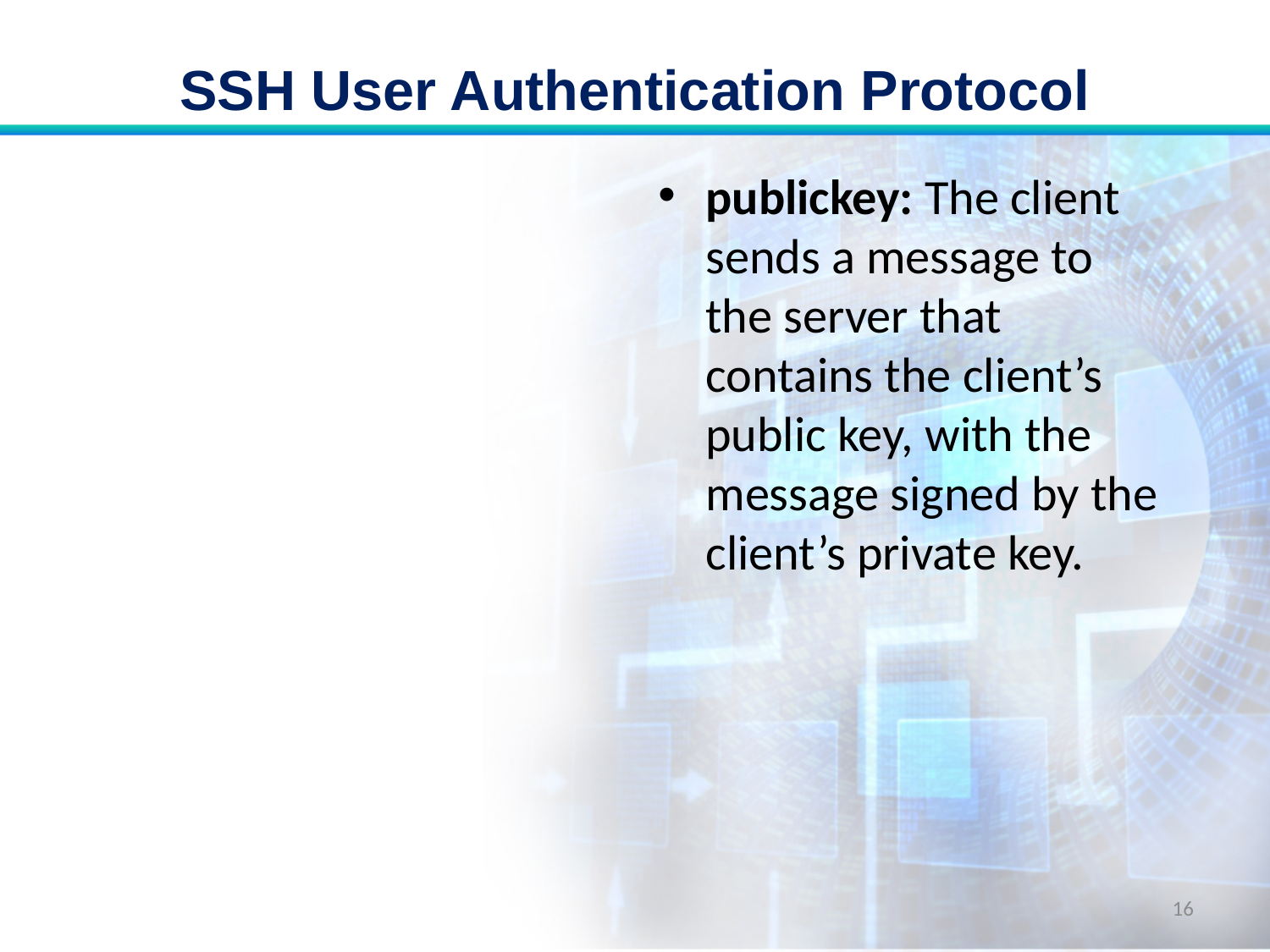

# SSH User Authentication Protocol
publickey: The client sends a message to the server that contains the client’s public key, with the message signed by the client’s private key.
16